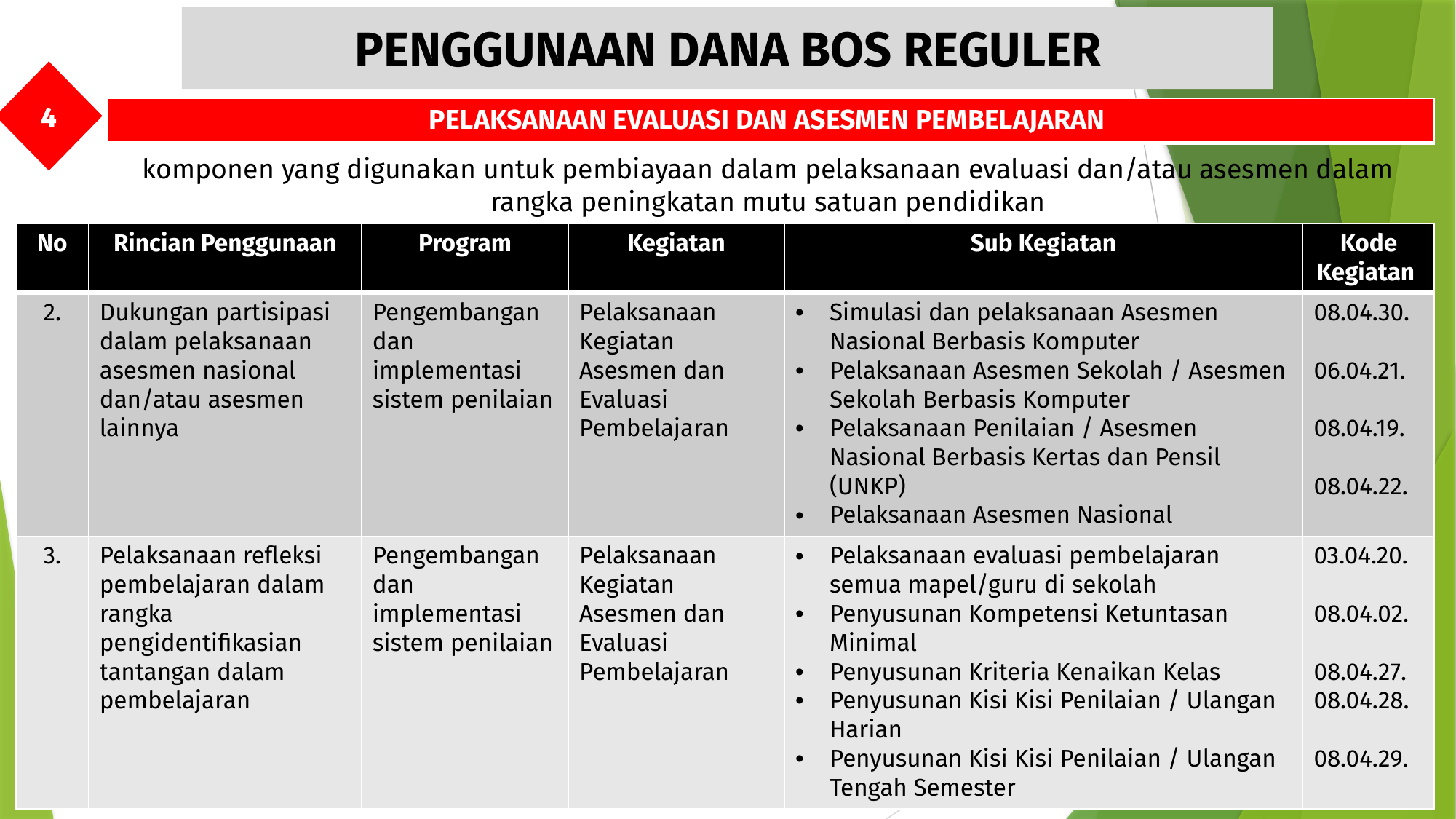

PENGGUNAAN DANA BOS REGULER
4
| PELAKSANAAN EVALUASI DAN ASESMEN PEMBELAJARAN |
| --- |
komponen yang digunakan untuk pembiayaan dalam pelaksanaan evaluasi dan/atau asesmen dalam rangka peningkatan mutu satuan pendidikan
| No | Rincian Penggunaan | Program | Kegiatan | Sub Kegiatan | Kode Kegiatan |
| --- | --- | --- | --- | --- | --- |
| 2. | Dukungan partisipasi dalam pelaksanaan asesmen nasional dan/atau asesmen lainnya | Pengembangan dan implementasi sistem penilaian | Pelaksanaan Kegiatan Asesmen dan Evaluasi Pembelajaran | Simulasi dan pelaksanaan Asesmen Nasional Berbasis Komputer Pelaksanaan Asesmen Sekolah / Asesmen Sekolah Berbasis Komputer Pelaksanaan Penilaian / Asesmen Nasional Berbasis Kertas dan Pensil (UNKP) Pelaksanaan Asesmen Nasional | 08.04.30. 06.04.21. 08.04.19. 08.04.22. |
| 3. | Pelaksanaan refleksi pembelajaran dalam rangka pengidentifikasian tantangan dalam pembelajaran | Pengembangan dan implementasi sistem penilaian | Pelaksanaan Kegiatan Asesmen dan Evaluasi Pembelajaran | Pelaksanaan evaluasi pembelajaran semua mapel/guru di sekolah Penyusunan Kompetensi Ketuntasan Minimal Penyusunan Kriteria Kenaikan Kelas Penyusunan Kisi Kisi Penilaian / Ulangan Harian Penyusunan Kisi Kisi Penilaian / Ulangan Tengah Semester | 03.04.20. 08.04.02. 08.04.27. 08.04.28. 08.04.29. |